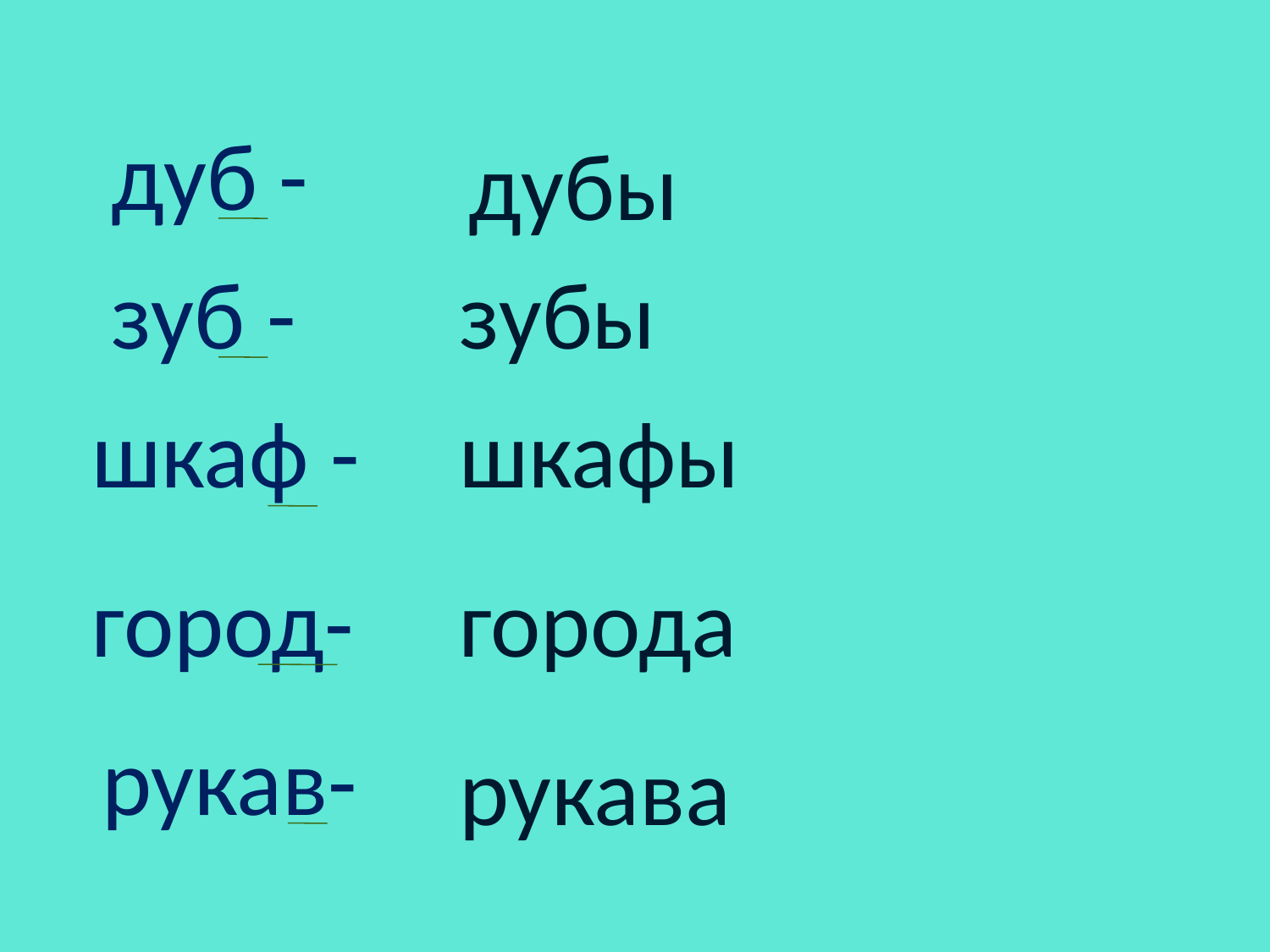

дуб -
дубы
зуб -
зубы
шкафы
шкаф -

город-
города
рукав-
рукава